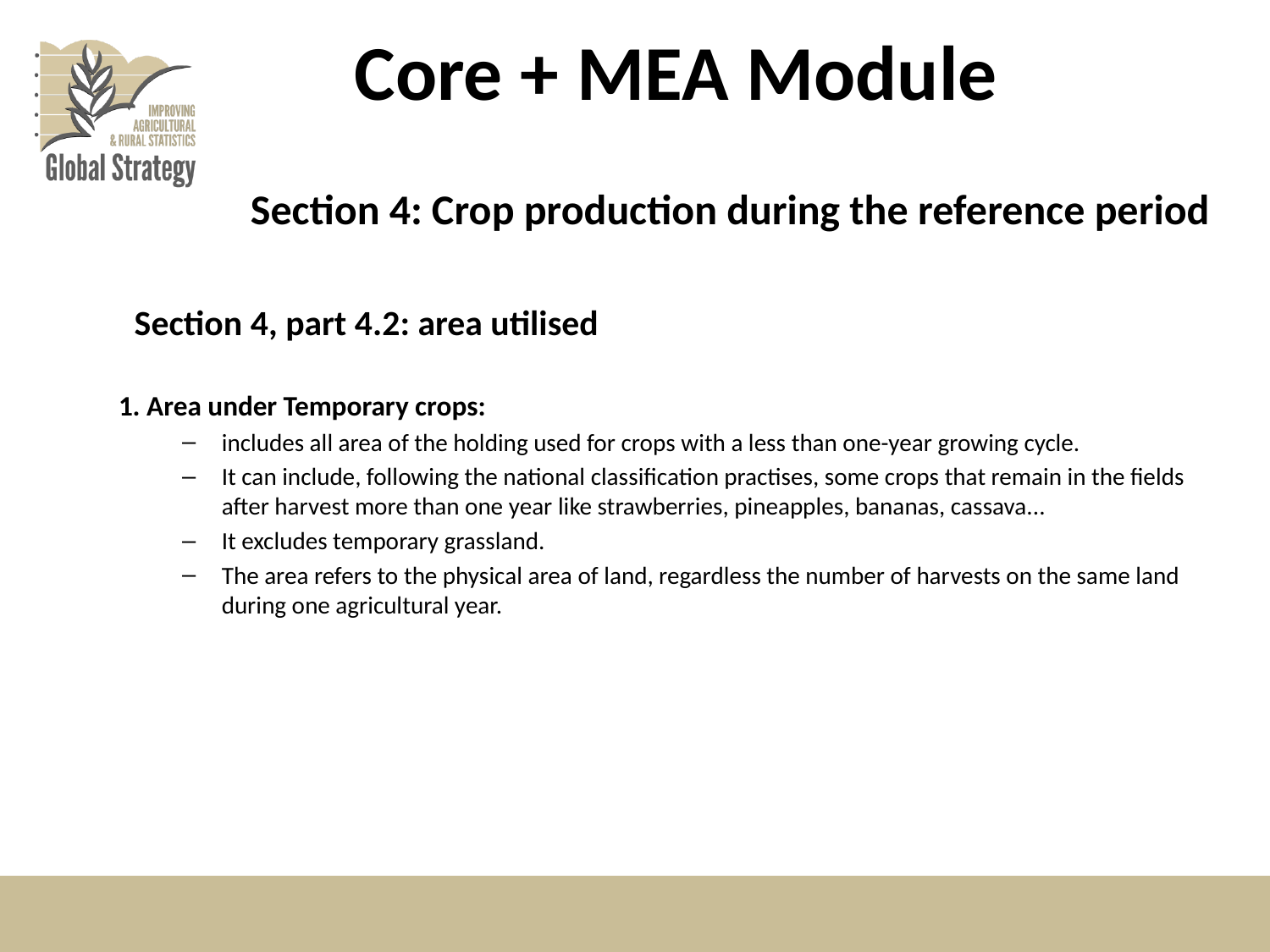

Core + MEA Module
# Section 4: Crop production during the reference period
Section 4, part 4.2: area utilised

1. Area under Temporary crops:
includes all area of the holding used for crops with a less than one-year growing cycle.
It can include, following the national classification practises, some crops that remain in the fields after harvest more than one year like strawberries, pineapples, bananas, cassava...
It excludes temporary grassland.
The area refers to the physical area of land, regardless the number of harvests on the same land during one agricultural year.